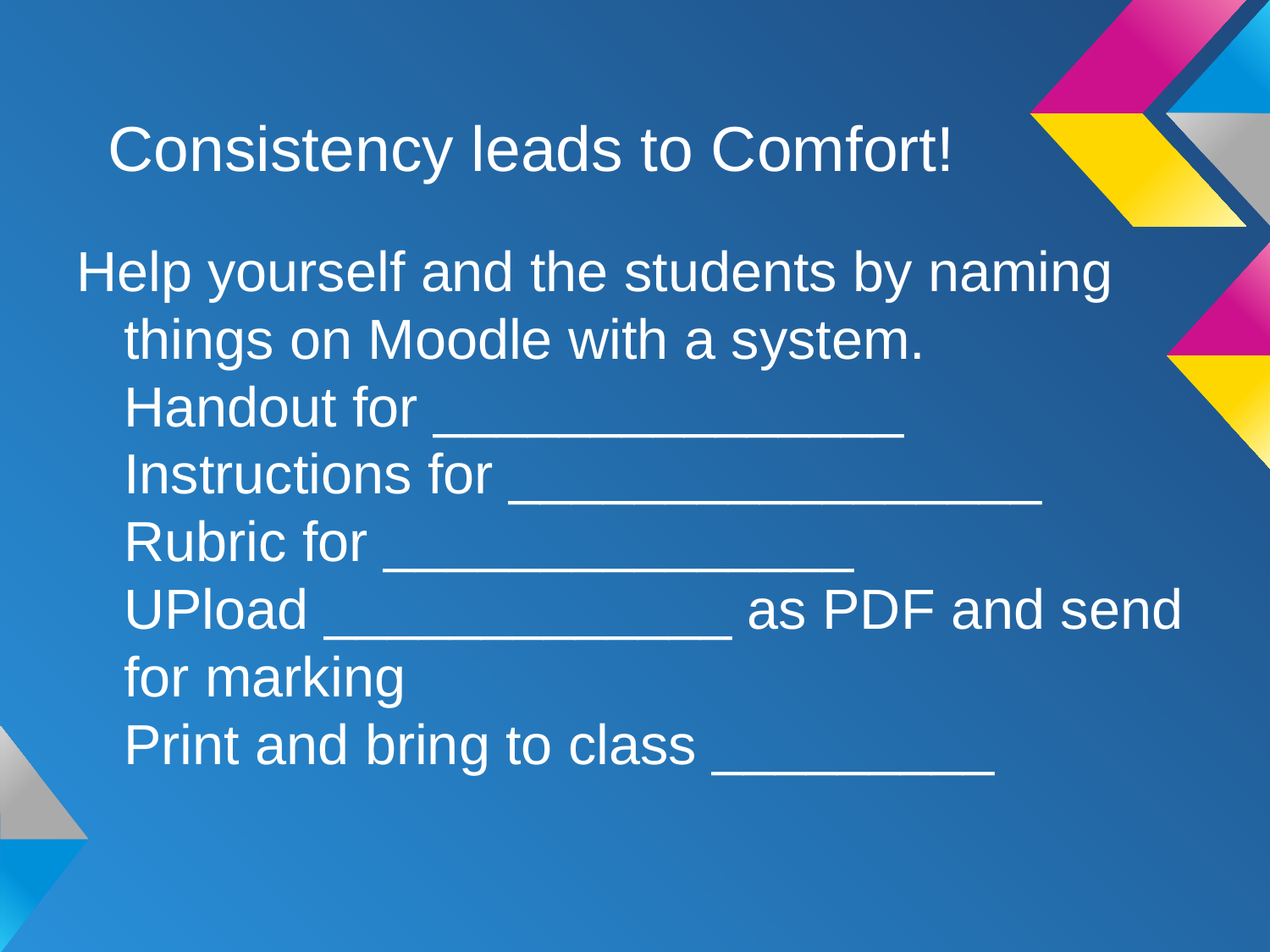

# Consistency leads to Comfort!
Help yourself and the students by naming things on Moodle with a system.
	Handout for _______________
	Instructions for _________________
	Rubric for _______________
	UPload _____________ as PDF and send for marking
	Print and bring to class _________